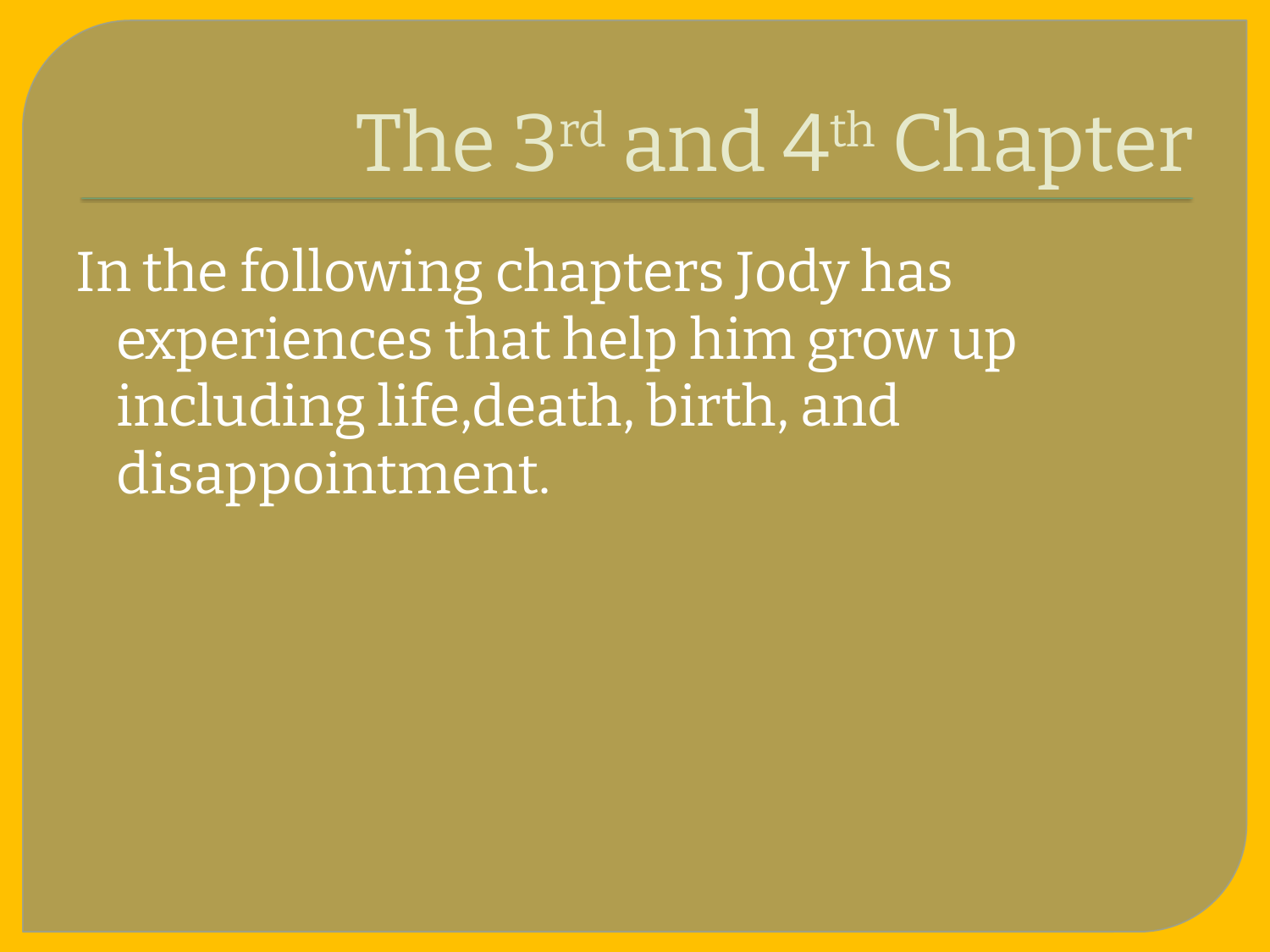

# The 3rd and 4th Chapter
In the following chapters Jody has experiences that help him grow up including life,death, birth, and disappointment.